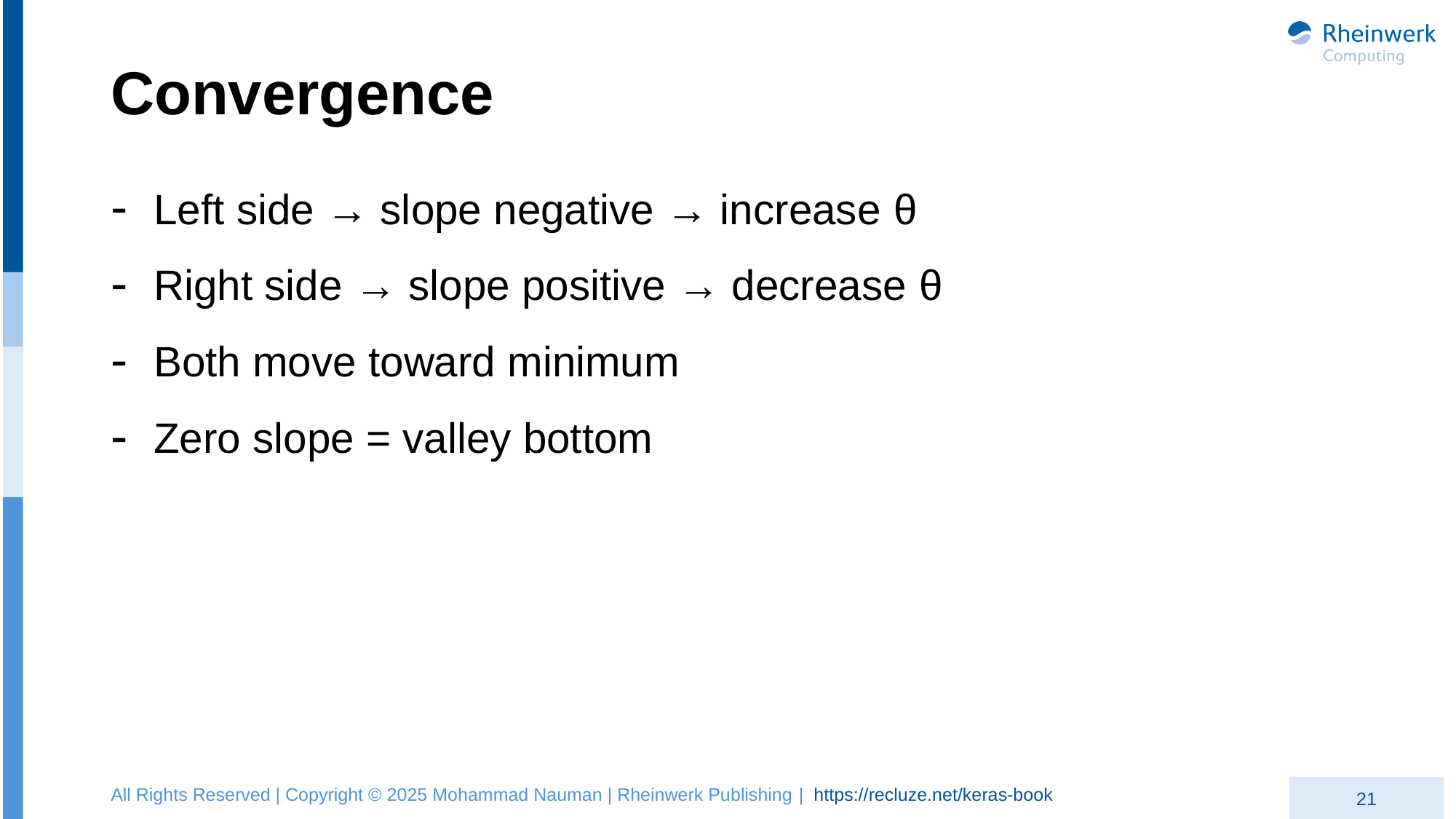

# Convergence
Left side → slope negative → increase θ
Right side → slope positive → decrease θ
Both move toward minimum
Zero slope = valley bottom